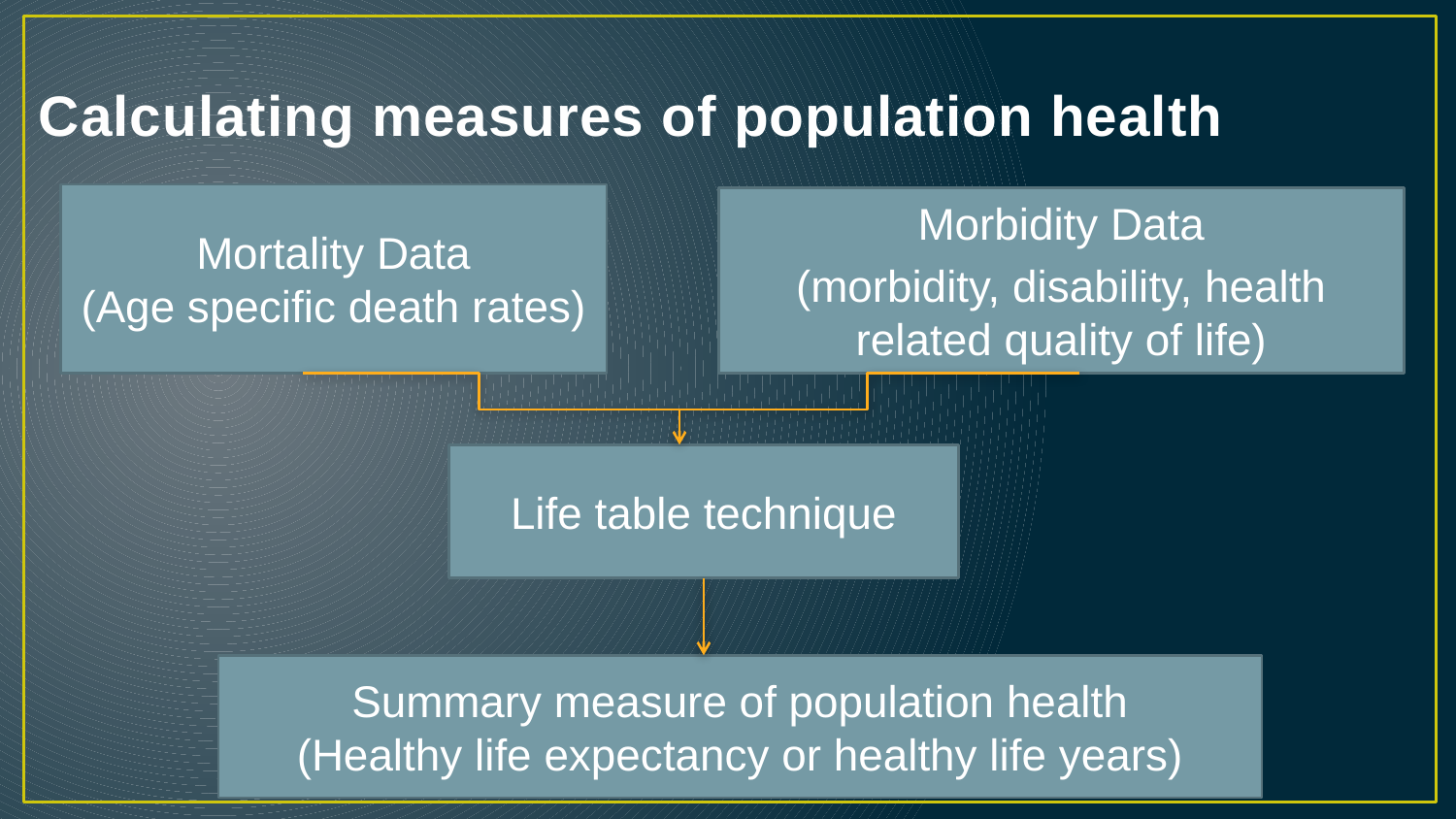

# Calculating measures of population health
Mortality Data
(Age specific death rates)
Morbidity Data
(morbidity, disability, health related quality of life)
Life table technique
Summary measure of population health
(Healthy life expectancy or healthy life years)